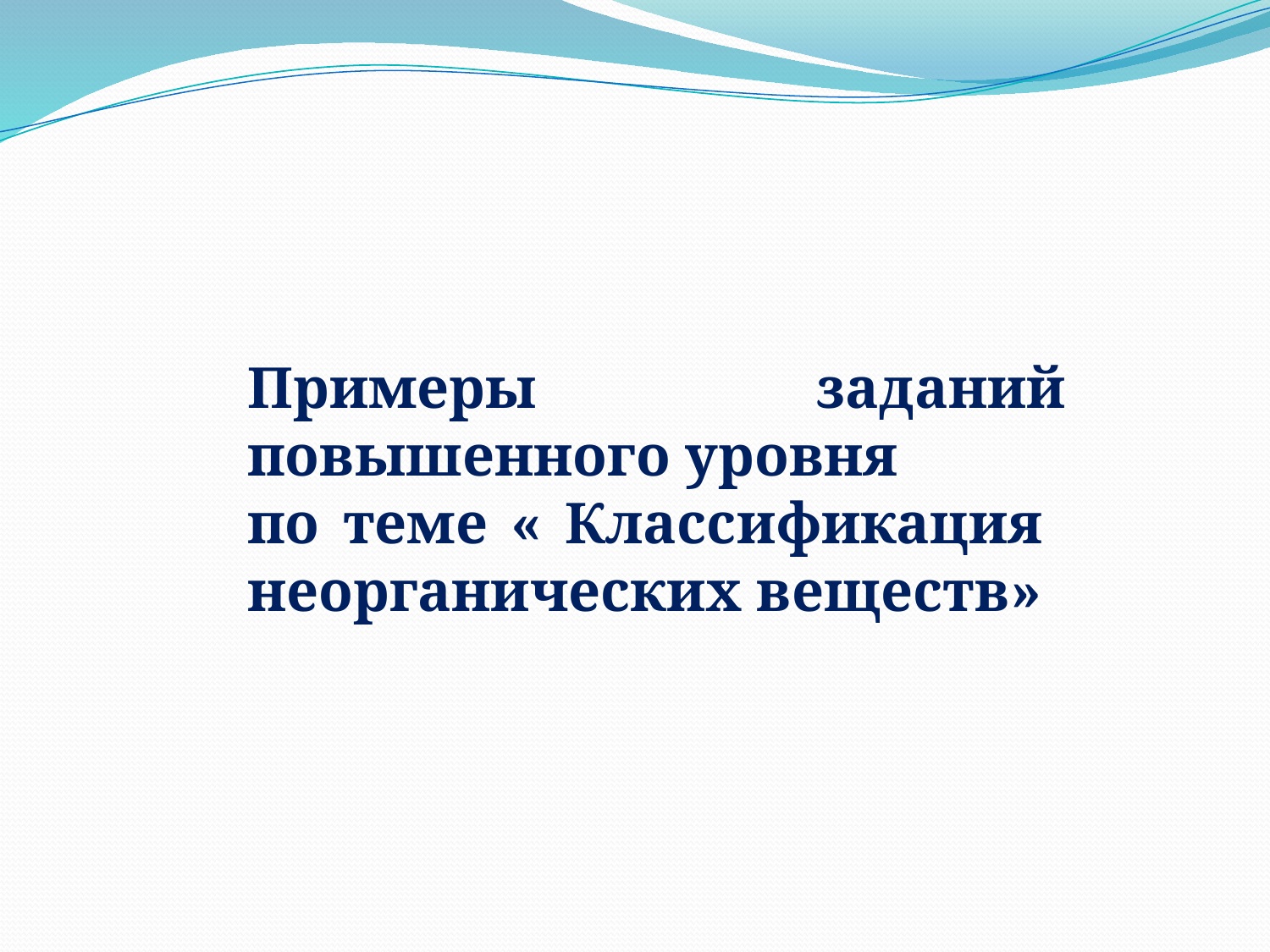

Примеры заданий повышенного уровня
по теме « Классификация  неорганических веществ»